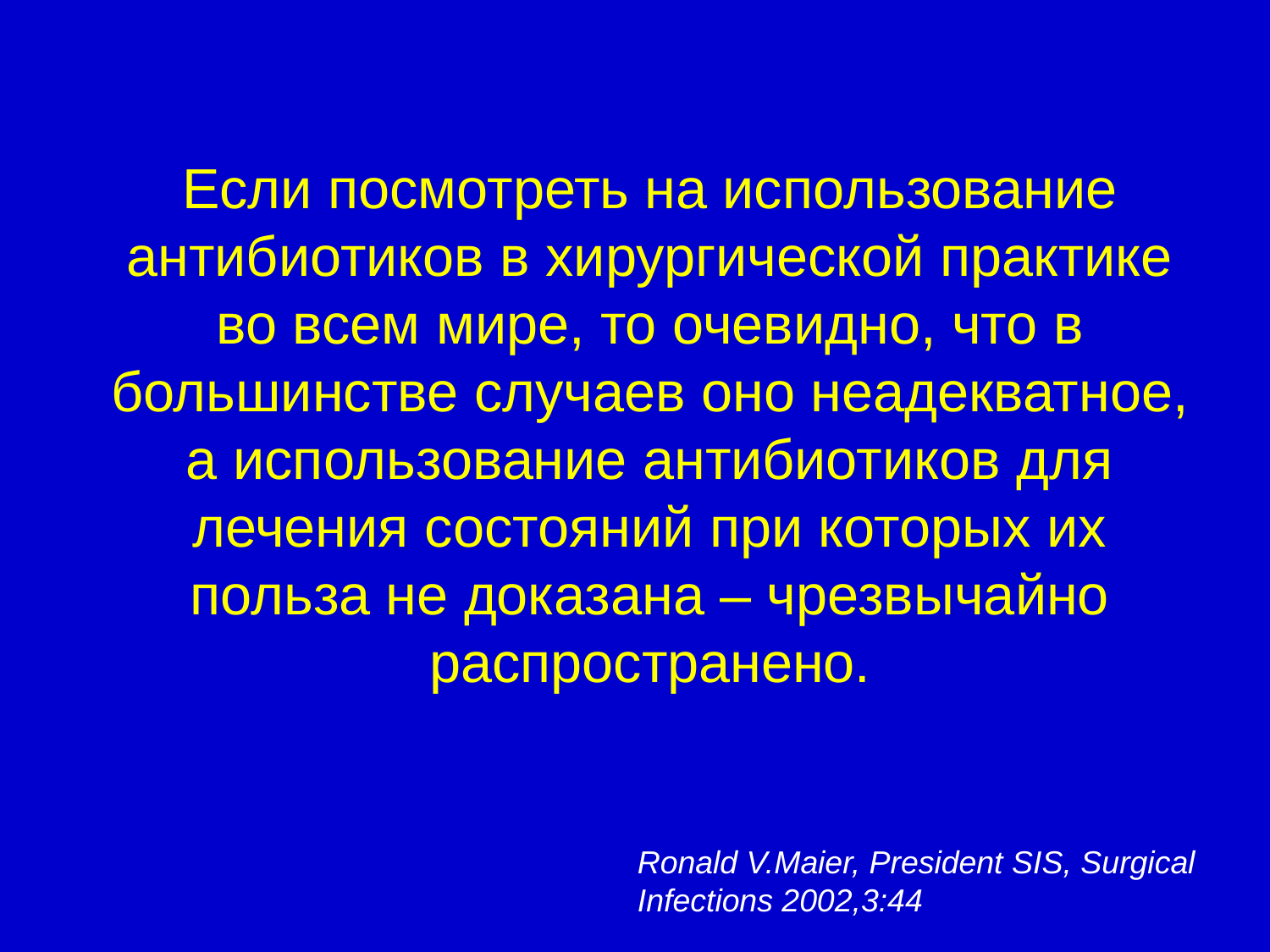

Если посмотреть на использование антибиотиков в хирургической практике во всем мире, то очевидно, что в большинстве случаев оно неадекватное, а использование антибиотиков для лечения состояний при которых их польза не доказана – чрезвычайно распространено.
Ronald V.Maier, President SIS, Surgical Infections 2002,3:44